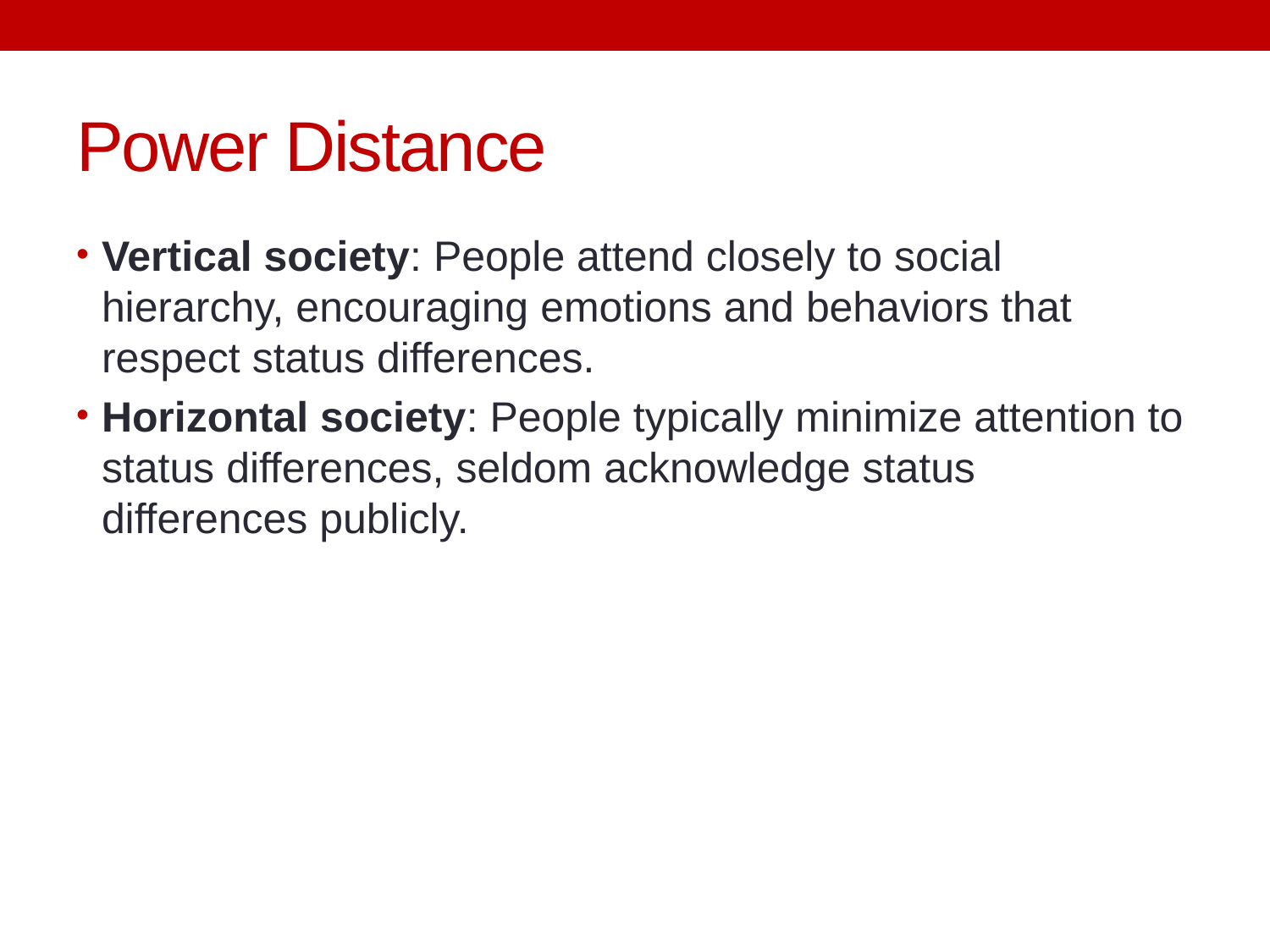

# Power Distance
Vertical society: People attend closely to social hierarchy, encouraging emotions and behaviors that respect status differences.
Horizontal society: People typically minimize attention to status differences, seldom acknowledge status differences publicly.